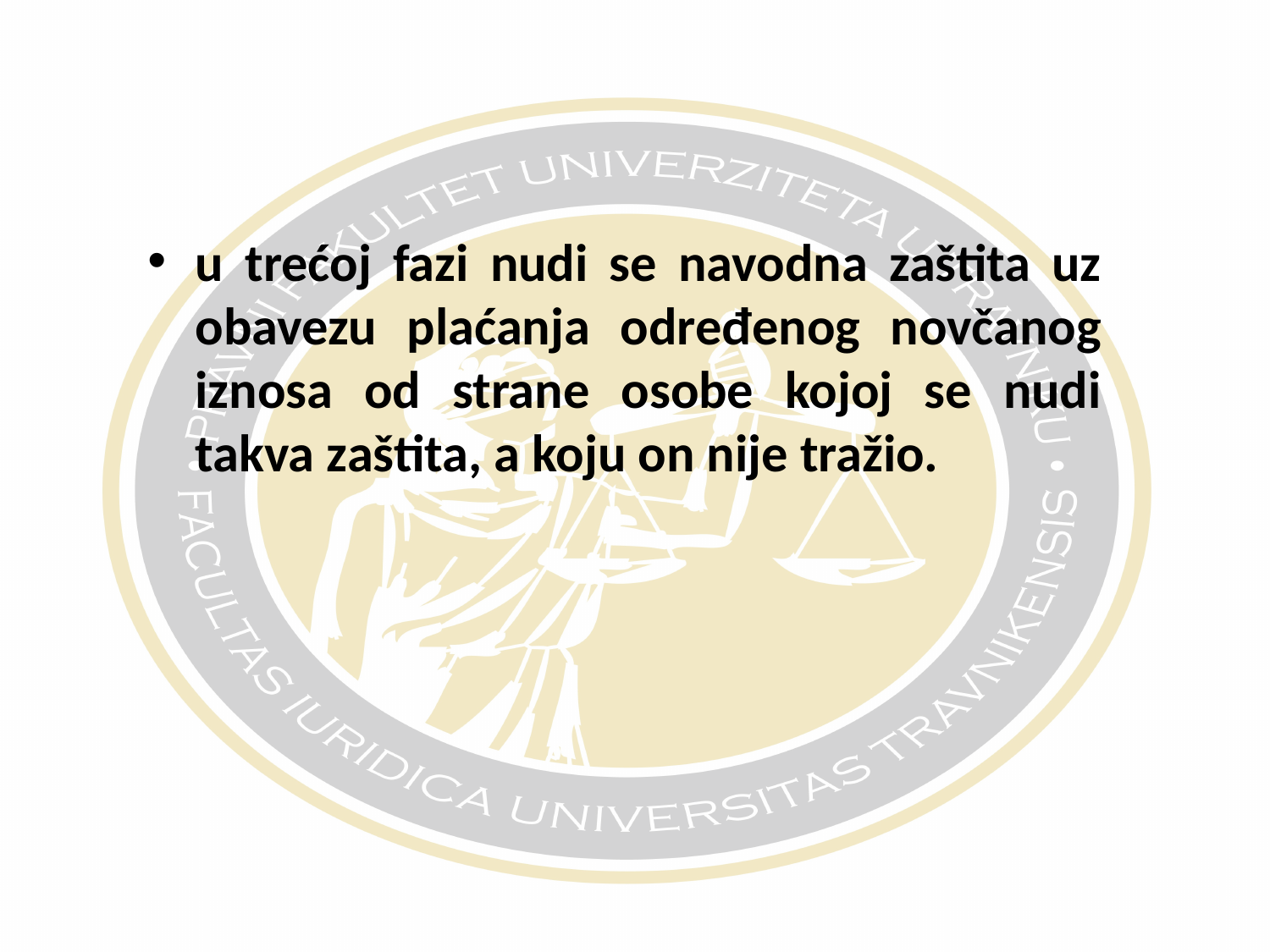

#
u trećoj fazi nudi se navodna zaštita uz obavezu plaćanja određenog novčanog iznosa od strane osobe kojoj se nudi takva zaštita, a koju on nije tražio.